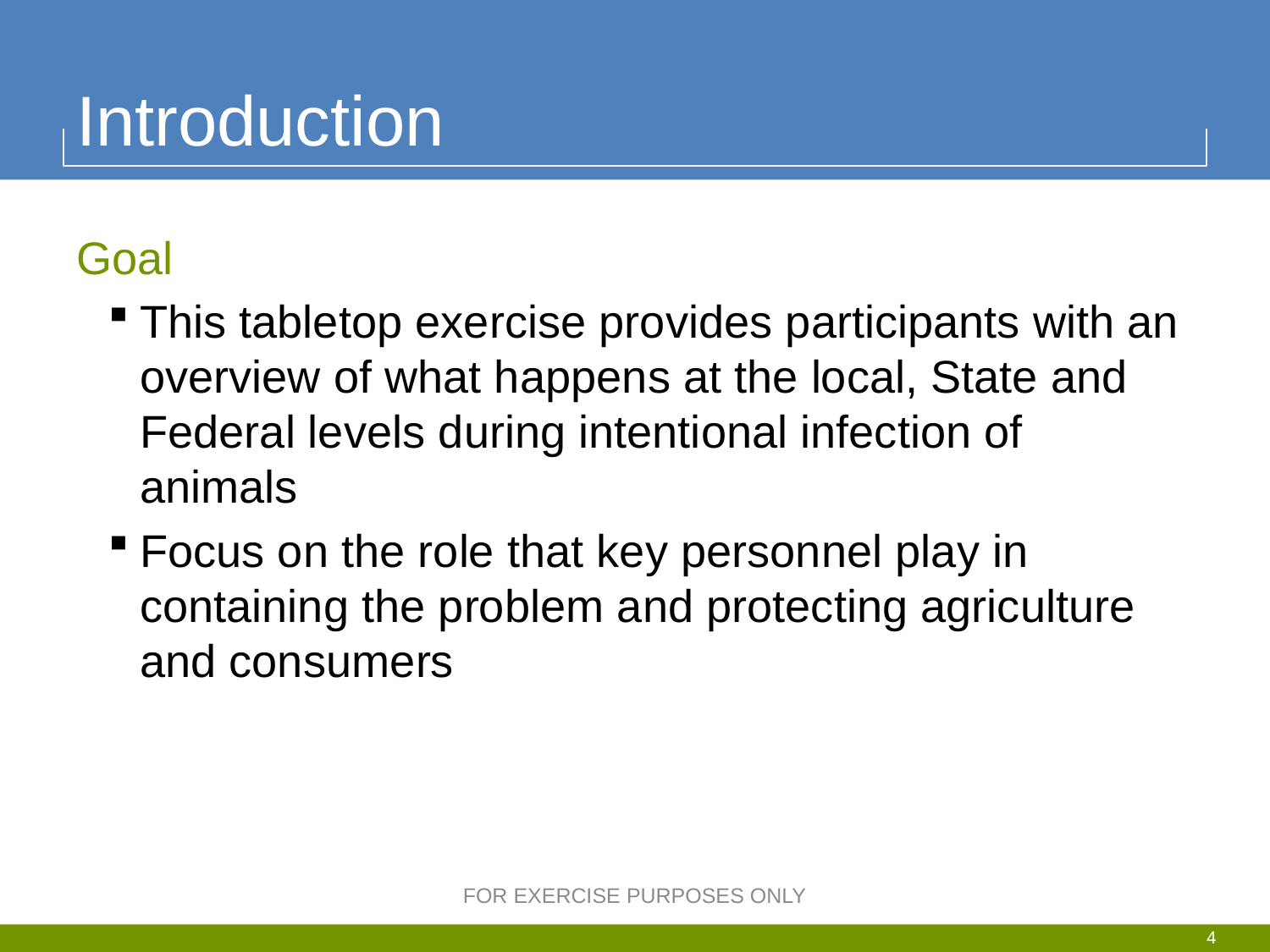

# Introduction
Goal
This tabletop exercise provides participants with an overview of what happens at the local, State and Federal levels during intentional infection of animals
Focus on the role that key personnel play in containing the problem and protecting agriculture and consumers
FOR EXERCISE PURPOSES ONLY